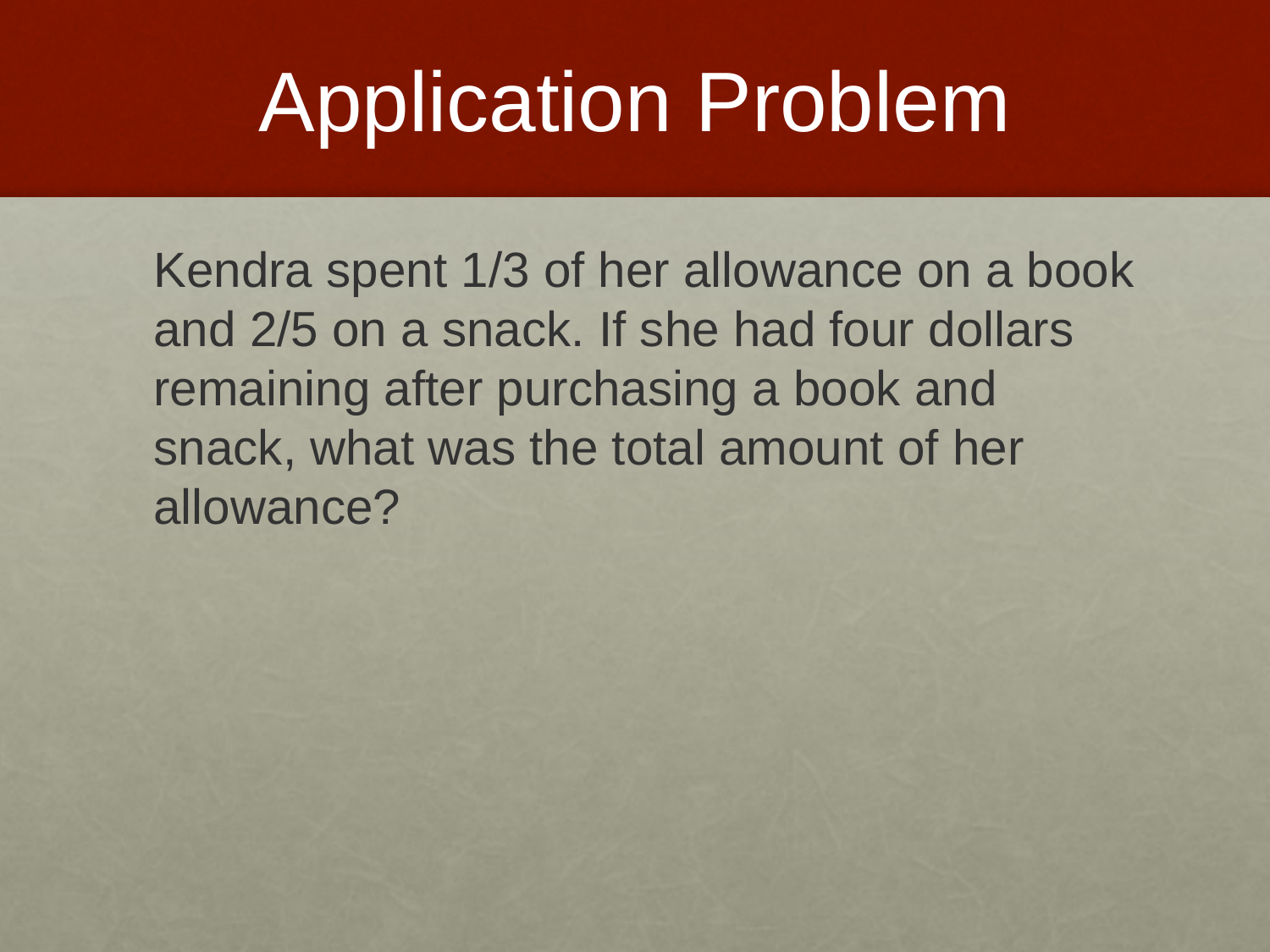

# Application Problem
Kendra spent 1/3 of her allowance on a book and 2/5 on a snack. If she had four dollars remaining after purchasing a book and snack, what was the total amount of her allowance?